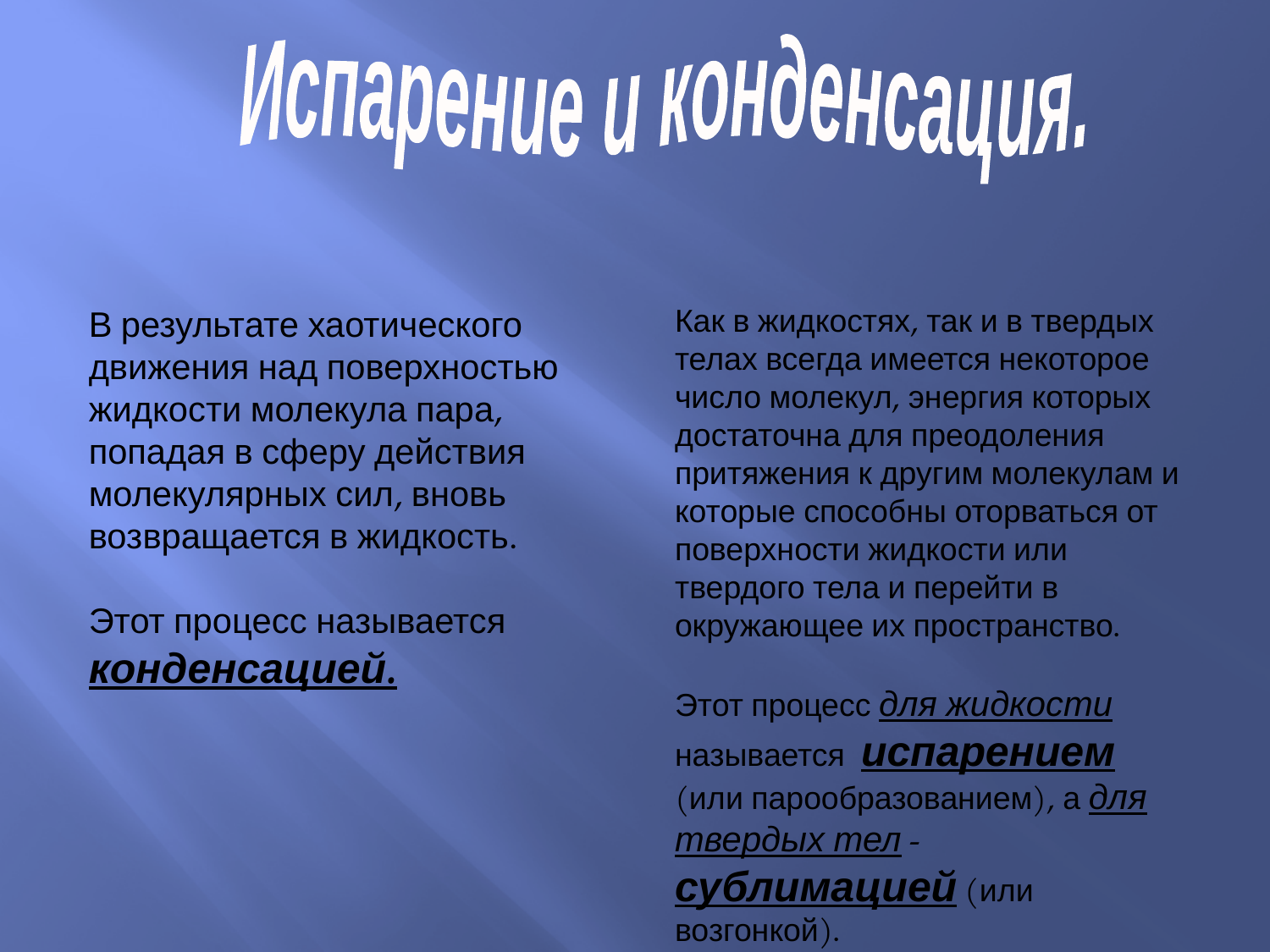

Испарение и конденсация.

Как в жидкостях, так и в твердых телах всегда имеется некоторое число молекул, энергия которых достаточна для преодоления притяжения к другим молекулам и которые способны оторваться от поверхности жидкости или твердого тела и перейти в окружающее их пространство.

Этот процесс для жидкости называется  испарением
(или парообразованием), а для твердых тел - сублимацией (или возгонкой).
В результате хаотического движения над поверхностью жидкости молекула пара, попадая в сферу действия молекулярных сил, вновь возвращается в жидкость.

Этот процесс называется конденсацией.